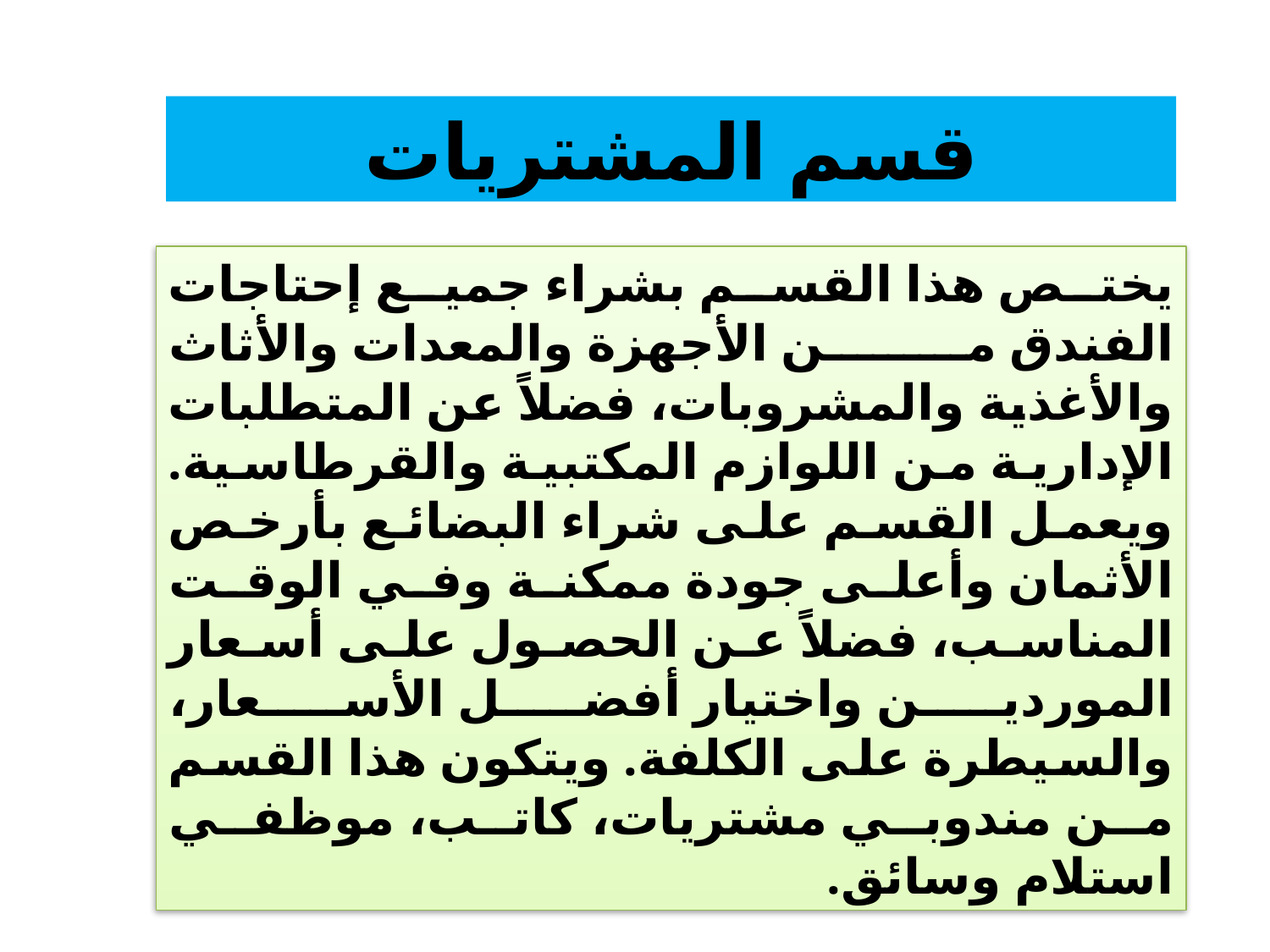

قسم المشتريات
يختص هذا القسم بشراء جميع إحتاجات الفندق من الأجهزة والمعدات والأثاث والأغذية والمشروبات، فضلاً عن المتطلبات الإدارية من اللوازم المكتبية والقرطاسية. ويعمل القسم على شراء البضائع بأرخص الأثمان وأعلى جودة ممكنة وفي الوقت المناسب، فضلاً عن الحصول على أسعار الموردين واختيار أفضل الأسعار، والسيطرة على الكلفة. ويتكون هذا القسم من مندوبي مشتريات، كاتب، موظفي استلام وسائق.